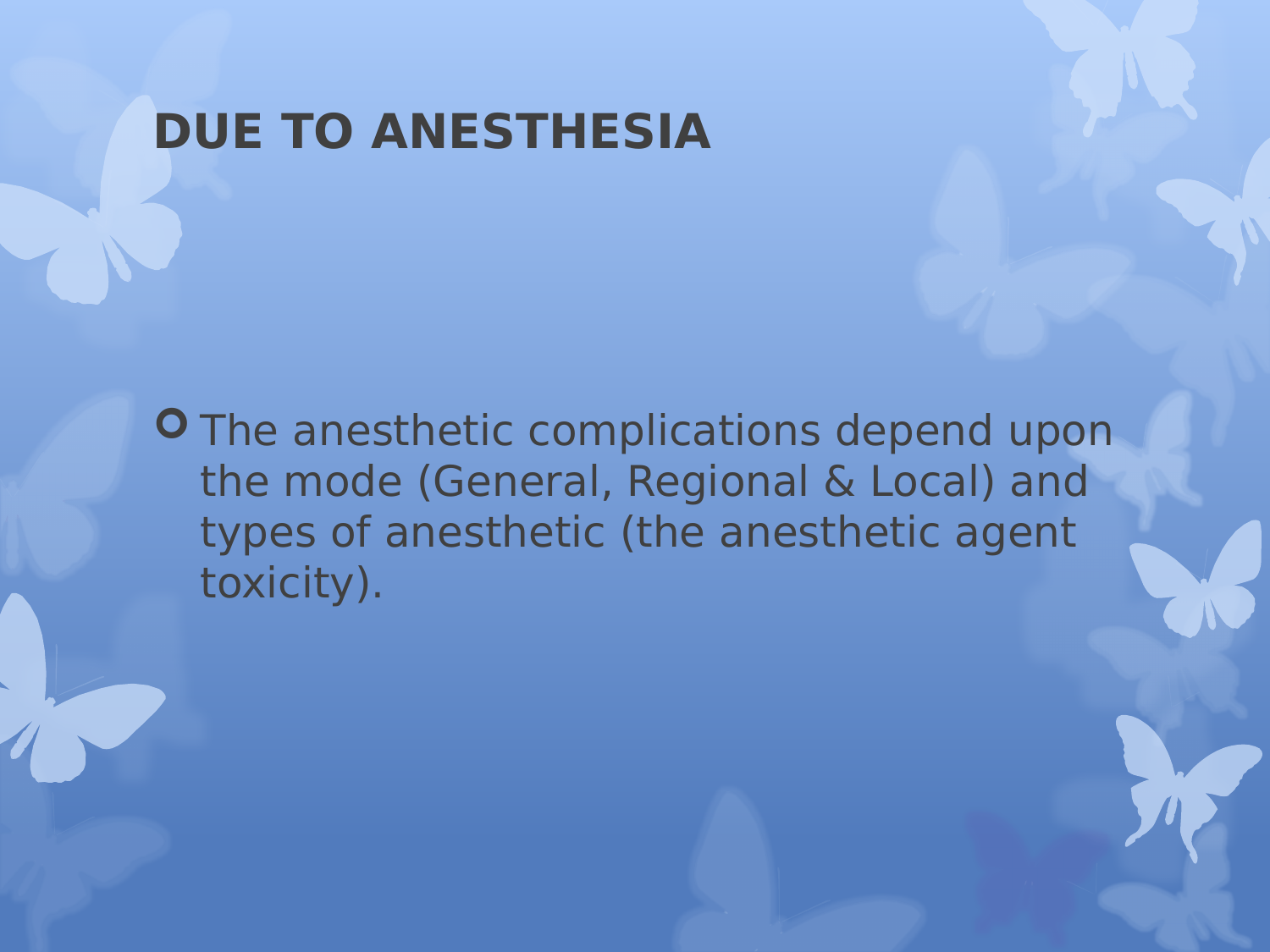

# DUE TO ANESTHESIA
The anesthetic complications depend upon the mode (General, Regional & Local) and types of anesthetic (the anesthetic agent toxicity).